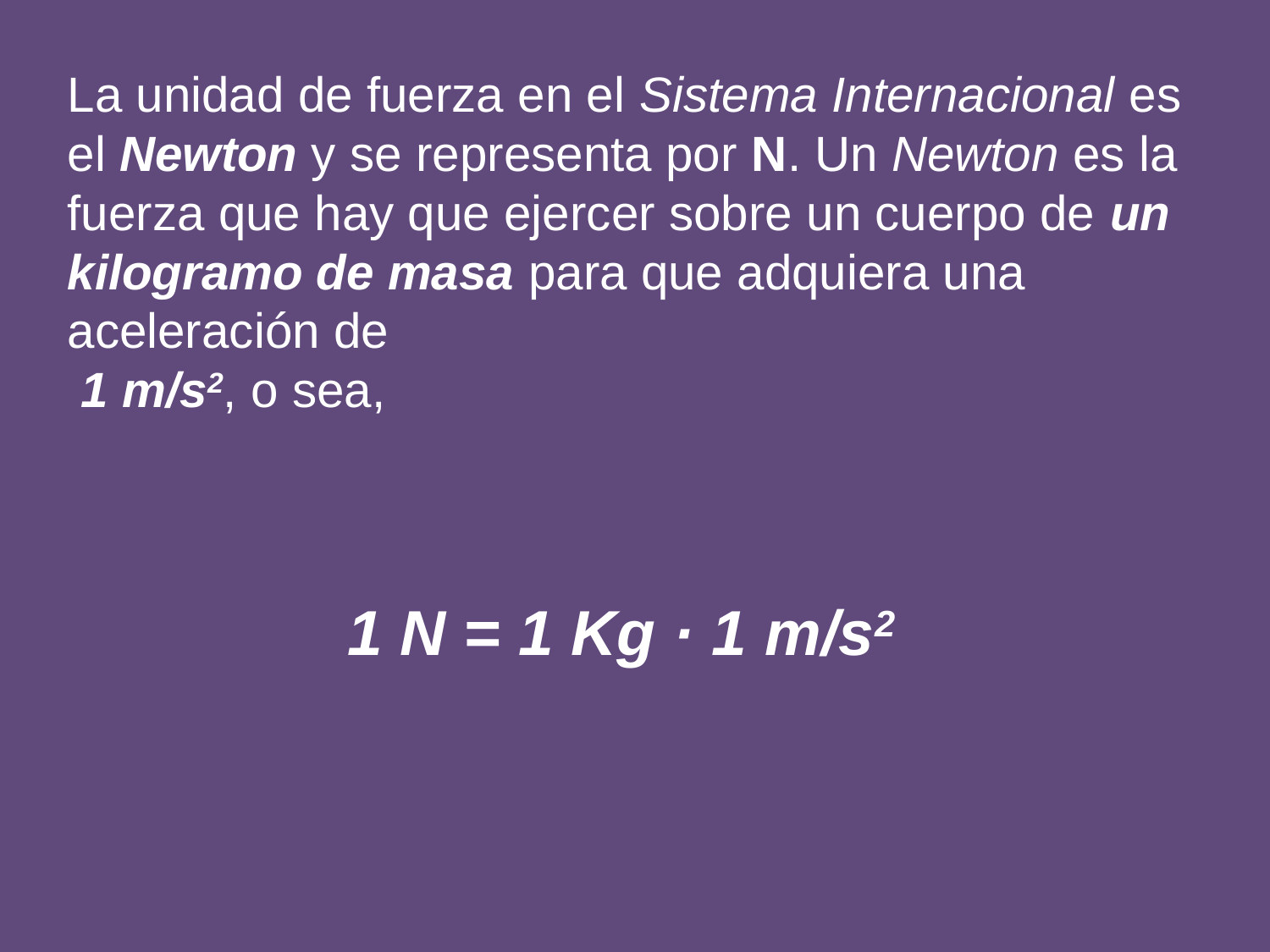

La unidad de fuerza en el Sistema Internacional es el Newton y se representa por N. Un Newton es la fuerza que hay que ejercer sobre un cuerpo de un kilogramo de masa para que adquiera una aceleración de
 1 m/s2, o sea,
1 N = 1 Kg · 1 m/s2